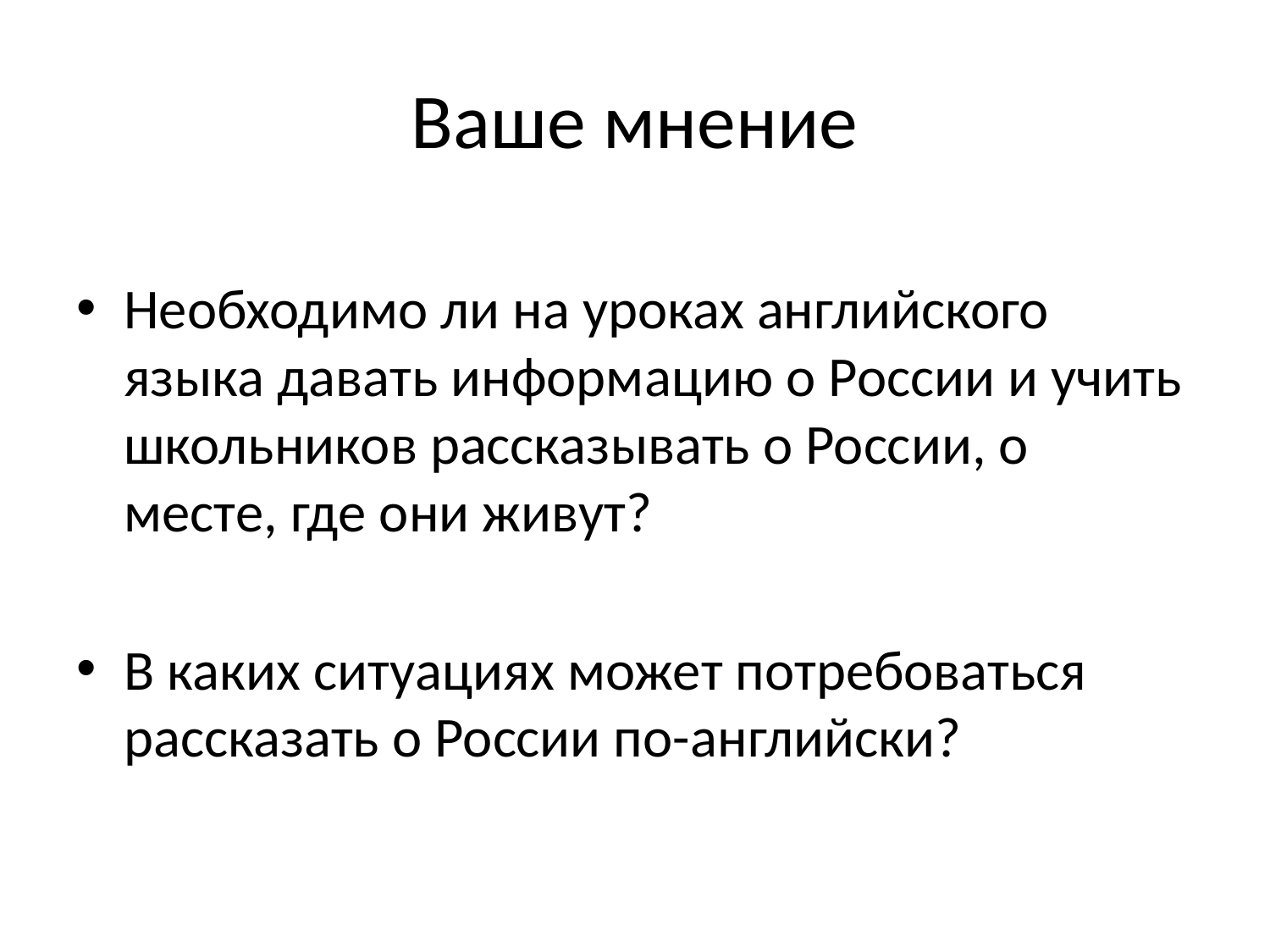

# Ваше мнение
Необходимо ли на уроках английского языка давать информацию о России и учить школьников рассказывать о России, о месте, где они живут?

В каких ситуациях может потребоваться рассказать о России по-английски?